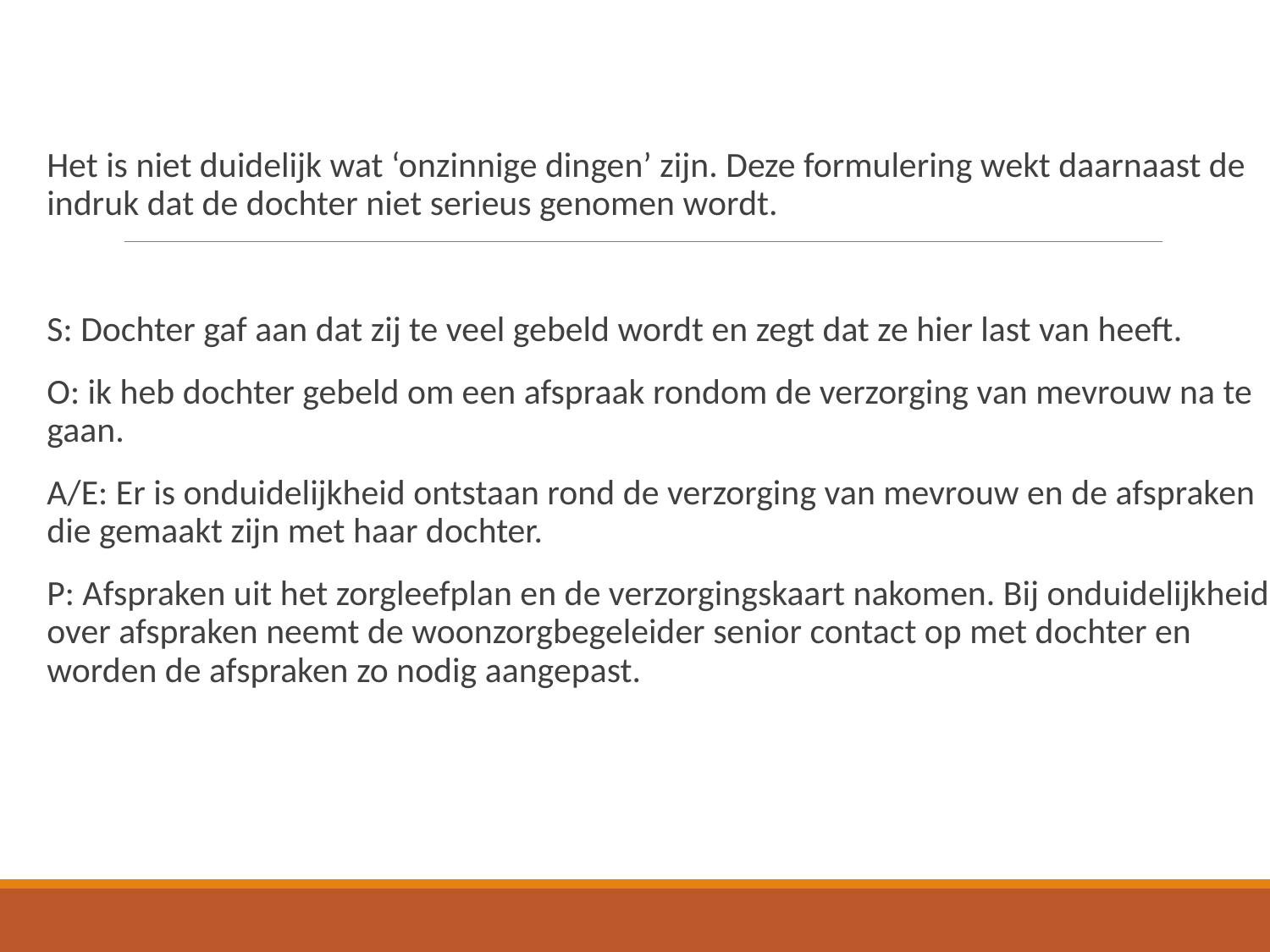

#
Het is niet duidelijk wat ‘onzinnige dingen’ zijn. Deze formulering wekt daarnaast de indruk dat de dochter niet serieus genomen wordt.

S: Dochter gaf aan dat zij te veel gebeld wordt en zegt dat ze hier last van heeft.
O: ik heb dochter gebeld om een afspraak rondom de verzorging van mevrouw na te gaan.
A/E: Er is onduidelijkheid ontstaan rond de verzorging van mevrouw en de afspraken die gemaakt zijn met haar dochter.
P: Afspraken uit het zorgleefplan en de verzorgingskaart nakomen. Bij onduidelijkheid over afspraken neemt de woonzorgbegeleider senior contact op met dochter en worden de afspraken zo nodig aangepast.